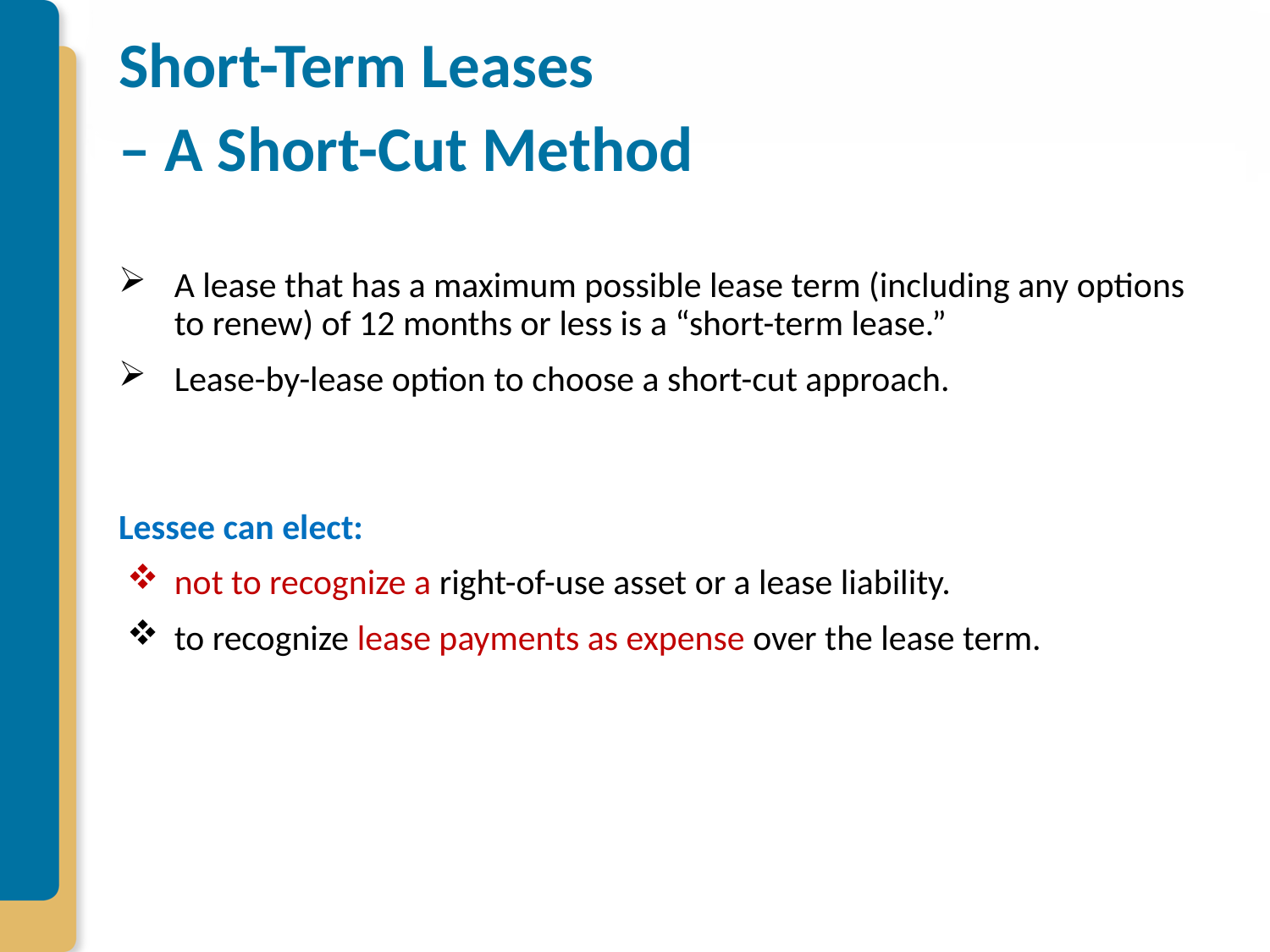

# Short-Term Leases – A Short-Cut Method

A lease that has a maximum possible lease term (including any options to renew) of 12 months or less is a “short-term lease.”
Lease-by-lease option to choose a short-cut approach.

Lessee can elect:
not to recognize a right-of-use asset or a lease liability.
to recognize lease payments as expense over the lease term.